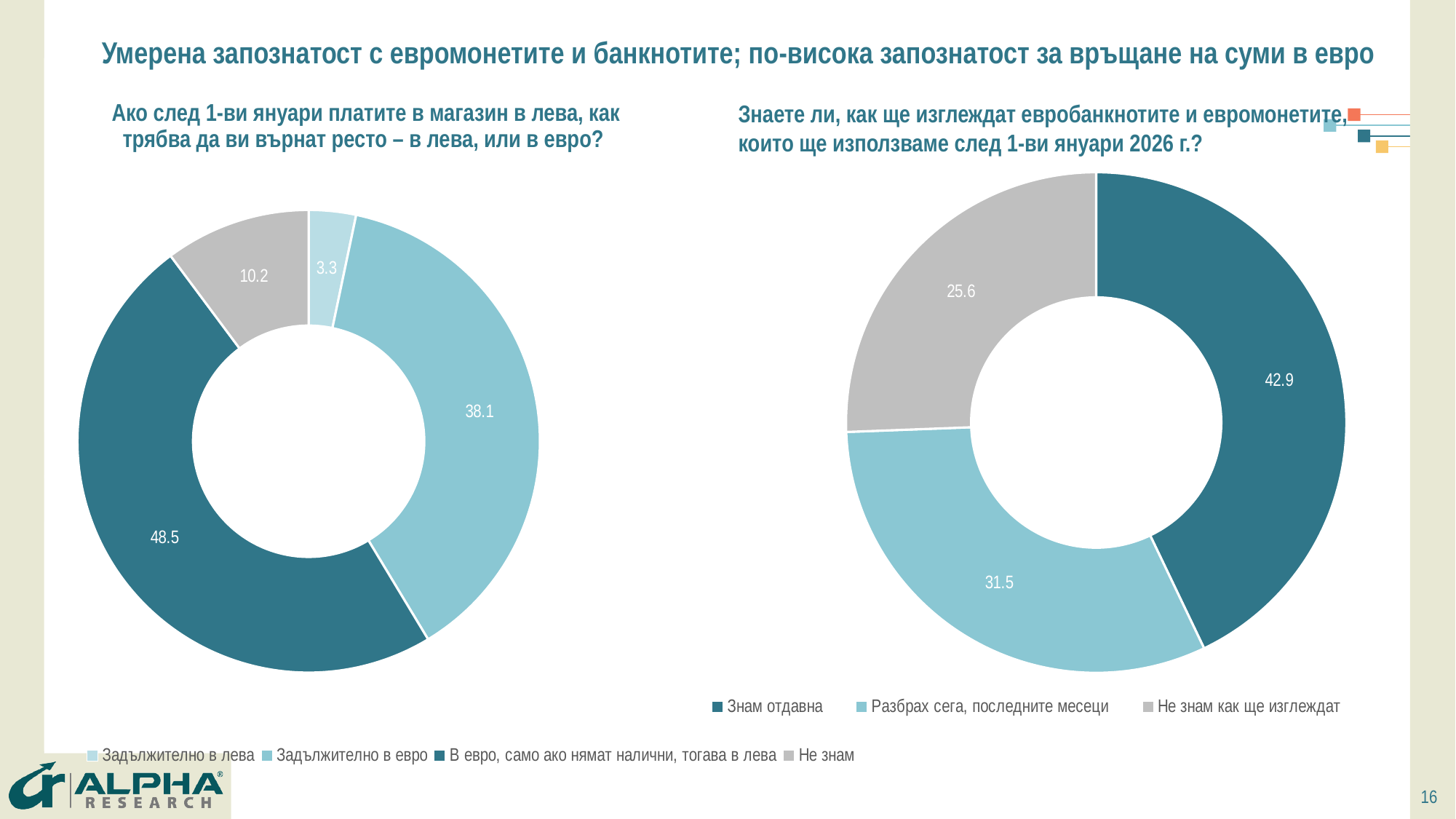

Умерена запознатост с евромонетите и банкнотите; по-висока запознатост за връщане на суми в евро
# Ако след 1-ви януари платите в магазин в лева, как трябва да ви върнат ресто – в лева, или в евро?
Знаете ли, как ще изглеждат евробанкнотите и евромонетите, които ще използваме след 1-ви януари 2026 г.?

### Chart

| Category | Интересували ли сте се/ знаете ли, как ще изглеждат евробанкнотите и евромонетите, които ще използваме след 1-ви януари 2026 г.? |
|---|---|
| Знам отдавна | 42.9 |
| Разбрах сега, последните месеци | 31.5 |
| Не знам как ще изглеждат | 25.6 |

### Chart

| Category | Ако след 1-ви януари платите в магазин в лева, как трябва да ви върнат ресто – в лева, или в евро? |
|---|---|
| Задължително в лева | 3.3 |
| Задължително в евро | 38.1 |
| В евро, само ако нямат налични, тогава в лева | 48.5 |
| Не знам | 10.2 |
16